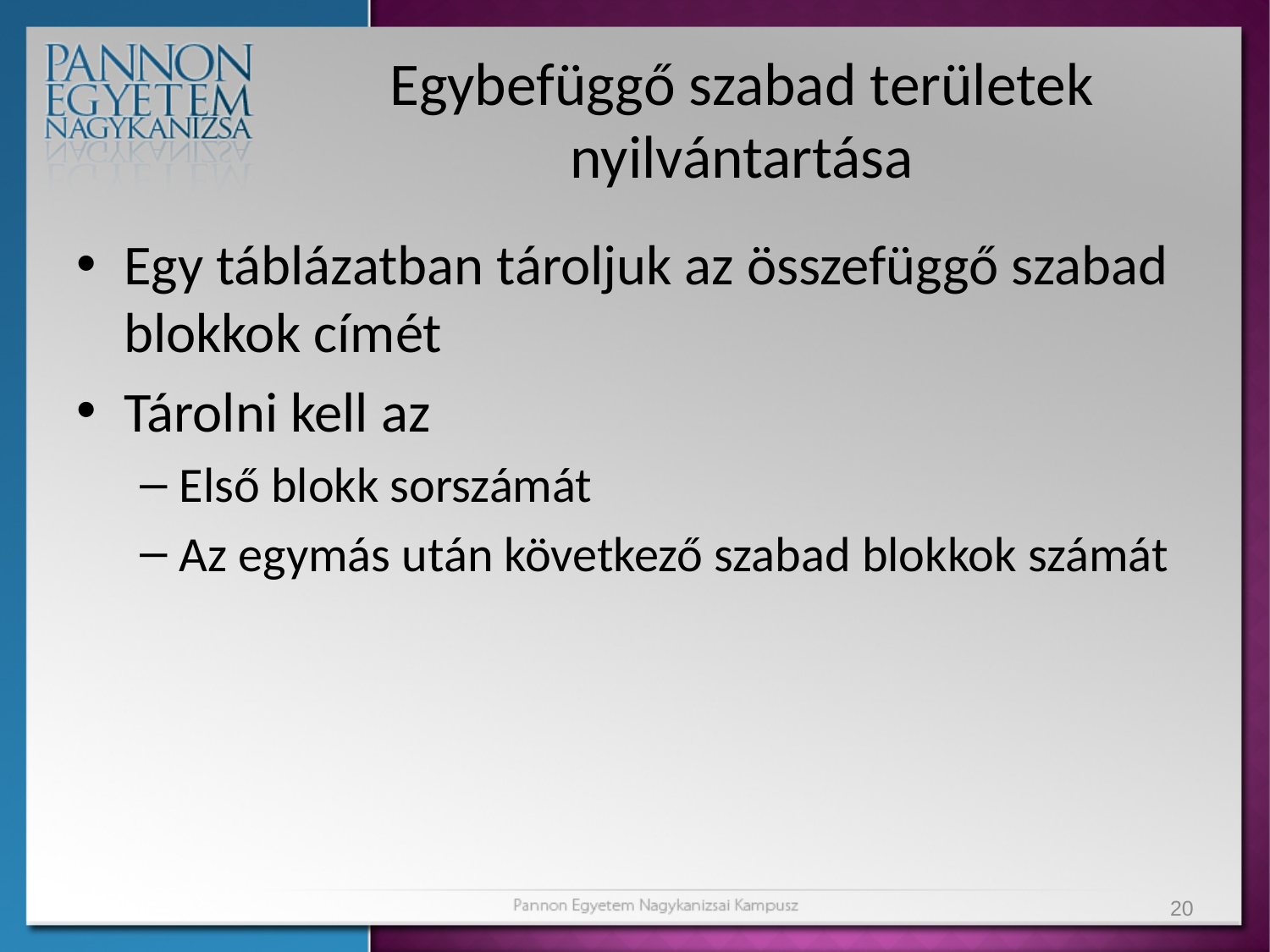

# Egybefüggő szabad területek nyilvántartása
Egy táblázatban tároljuk az összefüggő szabad blokkok címét
Tárolni kell az
Első blokk sorszámát
Az egymás után következő szabad blokkok számát
20